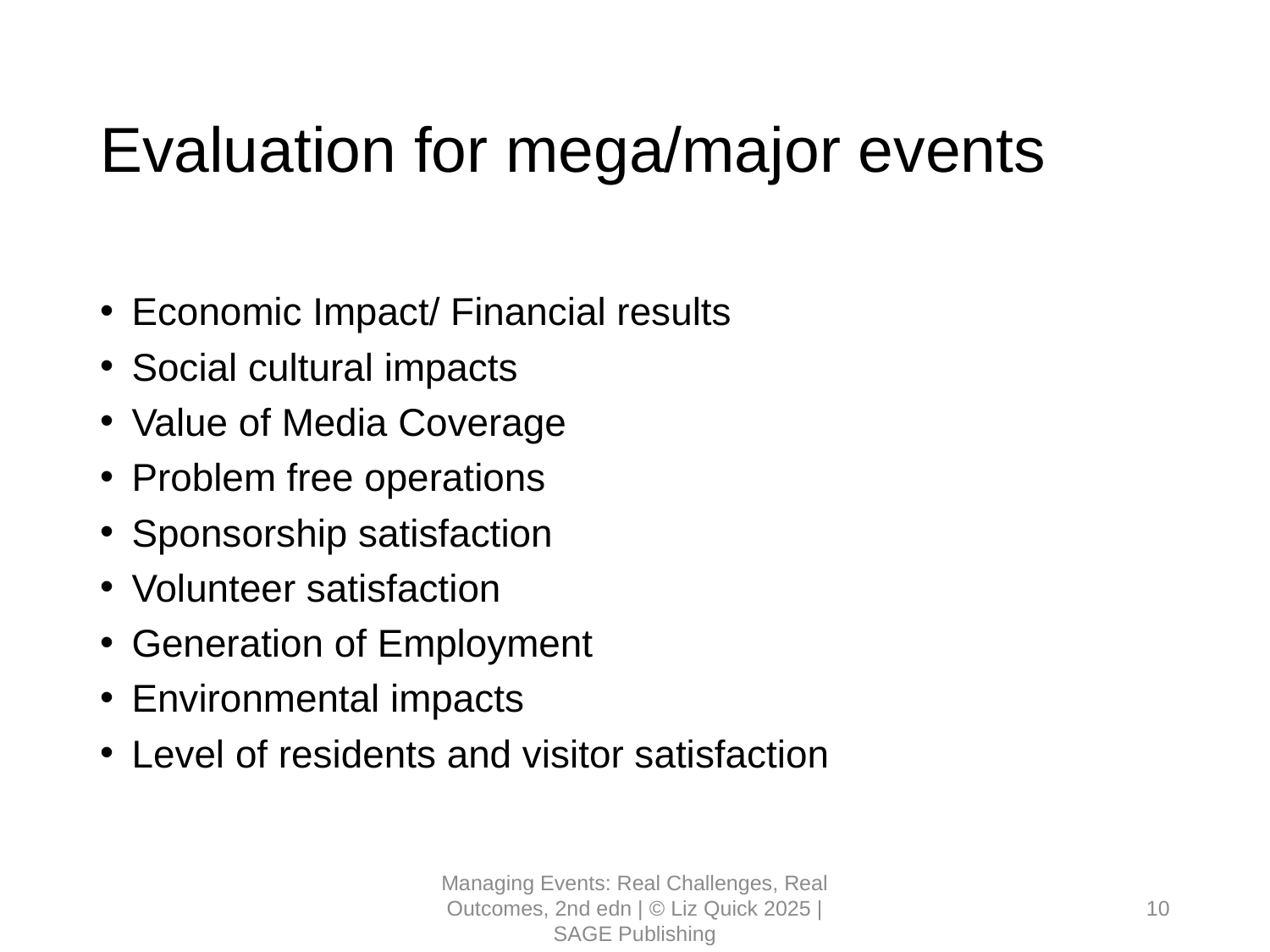

# Evaluation for mega/major events
Economic Impact/ Financial results
Social cultural impacts
Value of Media Coverage
Problem free operations
Sponsorship satisfaction
Volunteer satisfaction
Generation of Employment
Environmental impacts
Level of residents and visitor satisfaction
Managing Events: Real Challenges, Real Outcomes, 2nd edn | © Liz Quick 2025 | SAGE Publishing
10